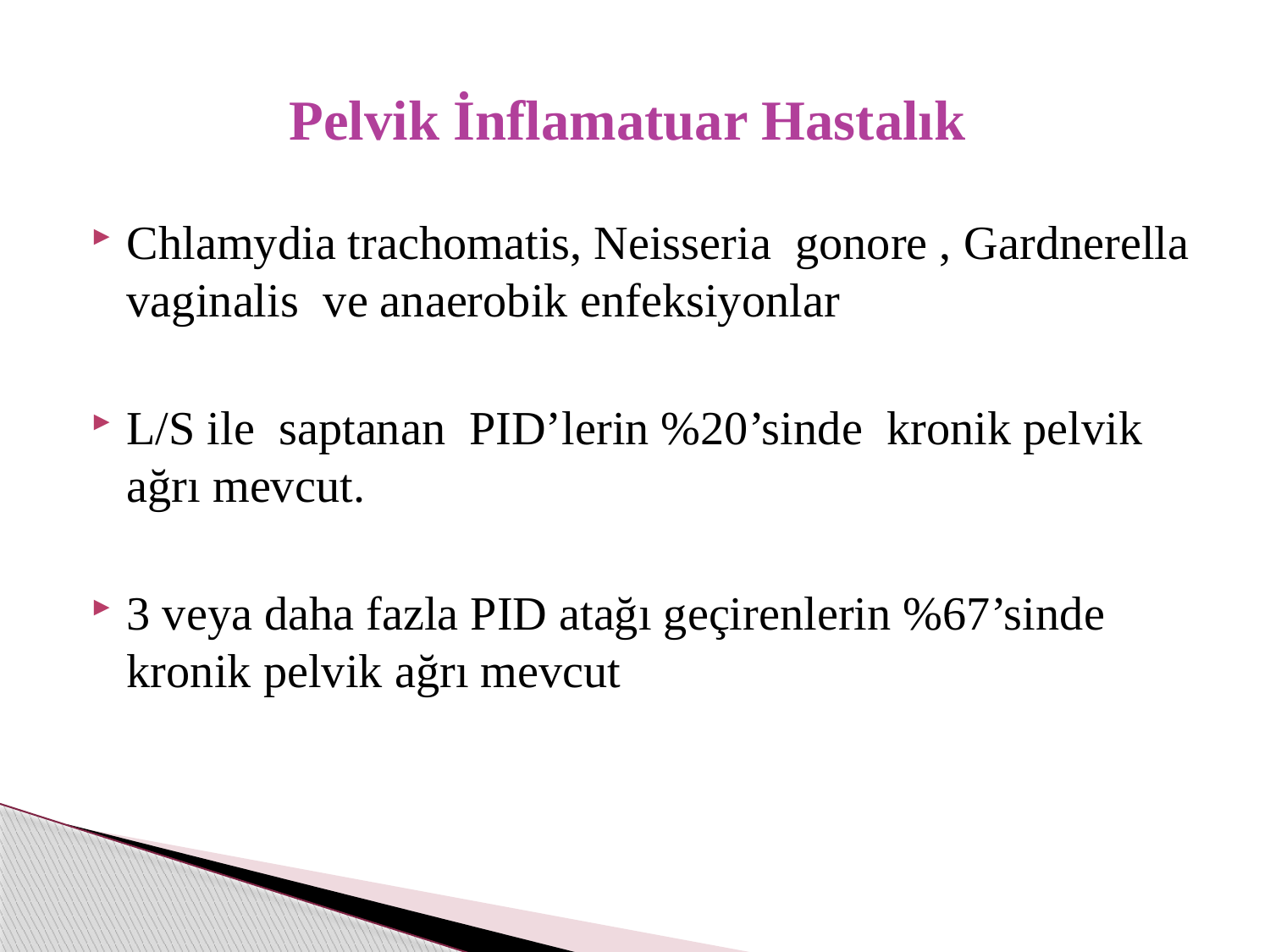

# Pelvik İnflamatuar Hastalık
Chlamydia trachomatis, Neisseria  gonore , Gardnerella vaginalis  ve anaerobik enfeksiyonlar

L/S ile  saptanan  PID’lerin %20’sinde  kronik pelvik ağrı mevcut.

3 veya daha fazla PID atağı geçirenlerin %67’sinde kronik pelvik ağrı mevcut